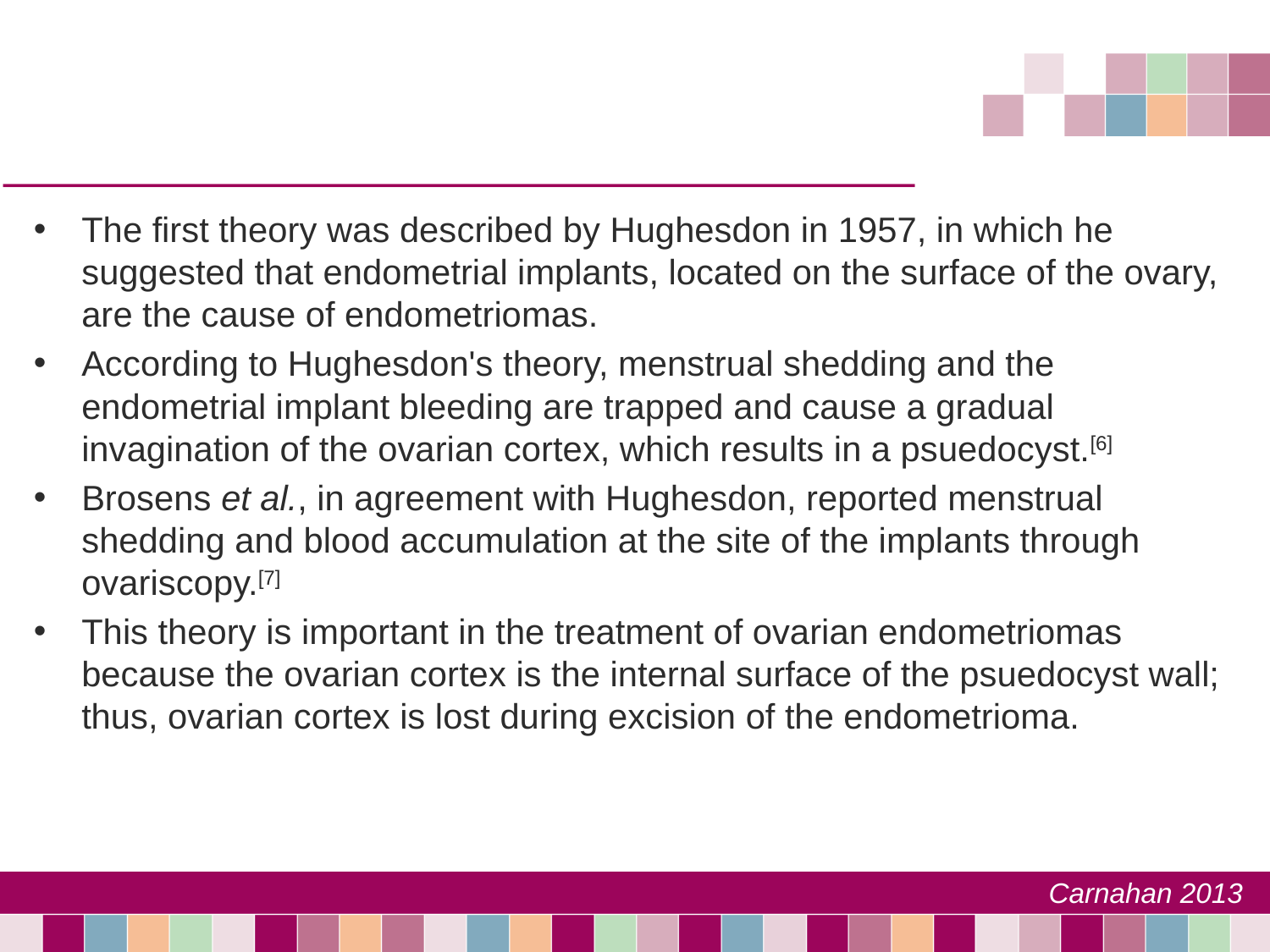

#
The first theory was described by Hughesdon in 1957, in which he suggested that endometrial implants, located on the surface of the ovary, are the cause of endometriomas.
According to Hughesdon's theory, menstrual shedding and the endometrial implant bleeding are trapped and cause a gradual invagination of the ovarian cortex, which results in a psuedocyst.[6]
Brosens et al., in agreement with Hughesdon, reported menstrual shedding and blood accumulation at the site of the implants through ovariscopy.[7]
This theory is important in the treatment of ovarian endometriomas because the ovarian cortex is the internal surface of the psuedocyst wall; thus, ovarian cortex is lost during excision of the endometrioma.

Carnahan 2013